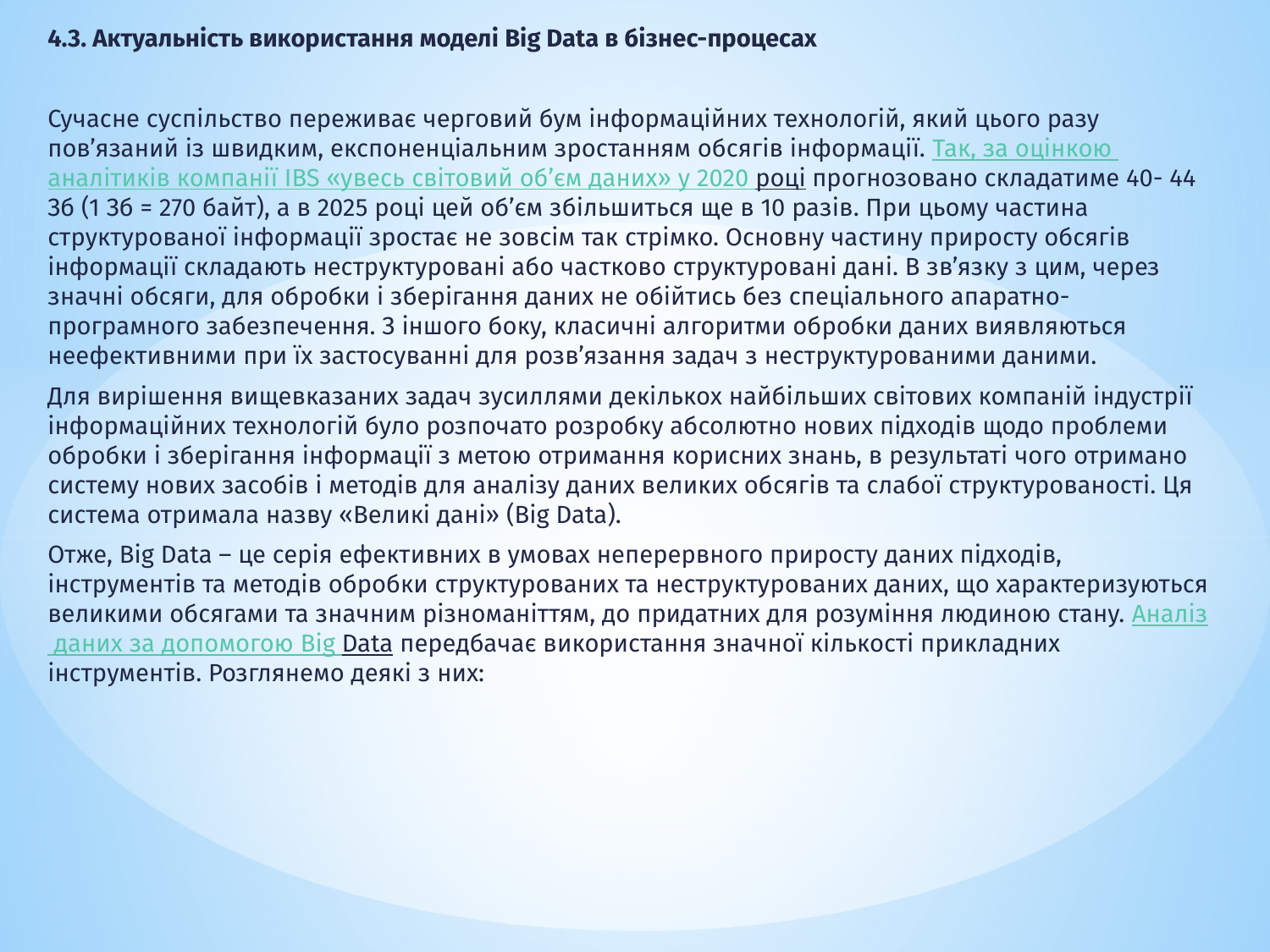

4.3. Актуальність використання моделі Big Data в бізнес-процесах

Сучасне суспільство переживає черговий бум інформаційних технологій, який цього разу пов’язаний із швидким, експоненціальним зростанням обсягів інформації. Так, за оцінкою аналітиків компанії IBS «увесь світовий об’єм даних» у 2020 році прогнозовано складатиме 40- 44 Зб (1 Зб = 270 байт), а в 2025 році цей об’єм збільшиться ще в 10 разів. При цьому частина структурованої інформації зростає не зовсім так стрімко. Основну частину приросту обсягів інформації складають неструктуровані або частково структуровані дані. В зв’язку з цим, через значні обсяги, для обробки і зберігання даних не обійтись без спеціального апаратно-програмного забезпечення. З іншого боку, класичні алгоритми обробки даних виявляються неефективними при їх застосуванні для розв’язання задач з неструктурованими даними.
Для вирішення вищевказаних задач зусиллями декількох найбільших світових компаній індустрії інформаційних технологій було розпочато розробку абсолютно нових підходів щодо проблеми обробки і зберігання інформації з метою отримання корисних знань, в результаті чого отримано систему нових засобів і методів для аналізу даних великих обсягів та слабої структурованості. Ця система отримала назву «Великі дані» (Big Data).
Отже, Big Data – це серія ефективних в умовах неперервного приросту даних підходів, інструментів та методів обробки структурованих та неструктурованих даних, що характеризуються великими обсягами та значним різноманіттям, до придатних для розуміння людиною стану. Аналіз даних за допомогою Big Data передбачає використання значної кількості прикладних інструментів. Розглянемо деякі з них: